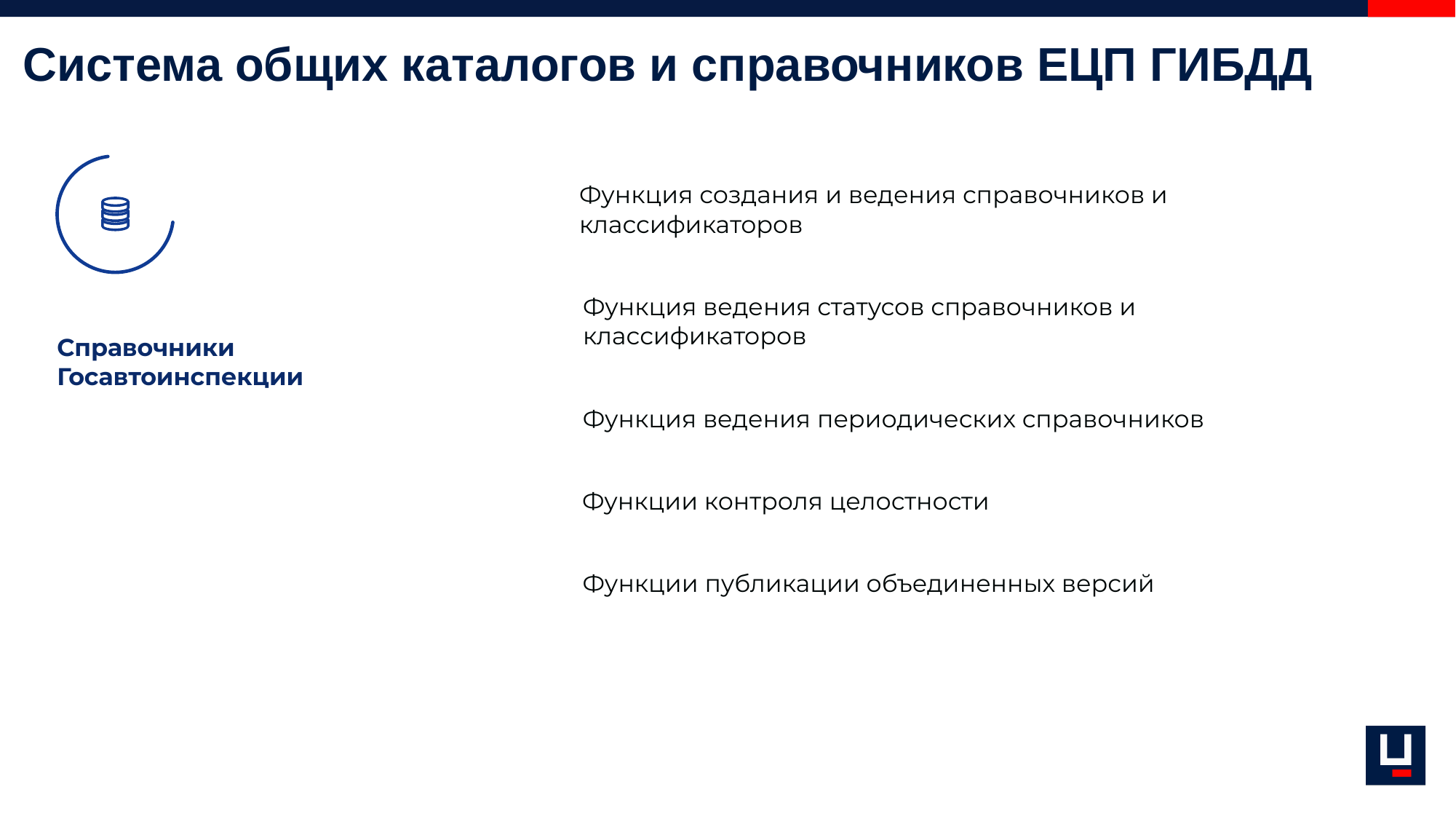

# Система общих каталогов и справочников ЕЦП ГИБДД

Функция создания и ведения справочников и классификаторов

Функция ведения статусов справочников и
классификаторов
Справочники Госавтоинспекции
Функция ведения периодических справочников
Функции контроля целостности
Функции публикации объединенных версий